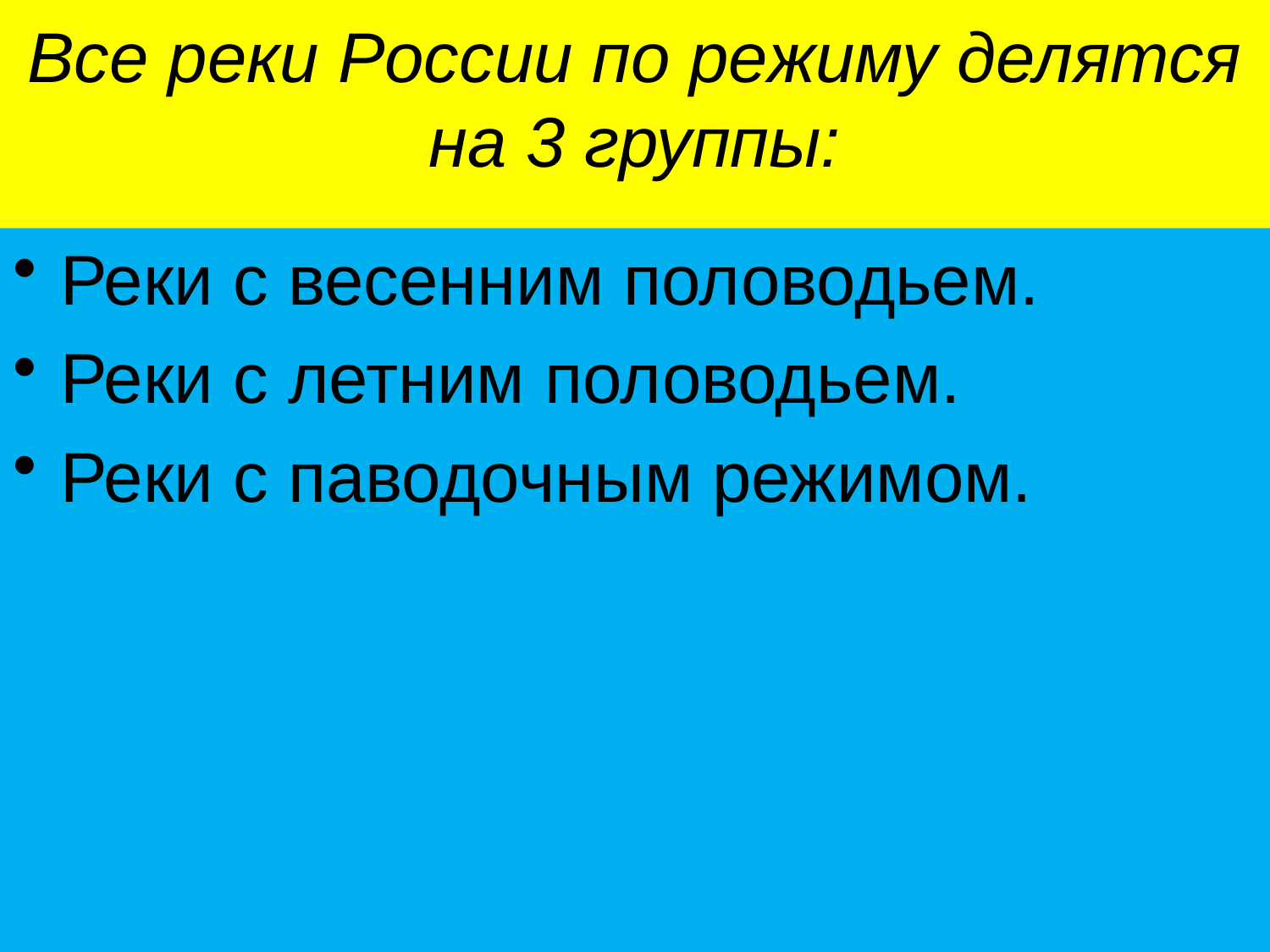

# Все реки России по режиму делятся на 3 группы:
Реки с весенним половодьем.
Реки с летним половодьем.
Реки с паводочным режимом.